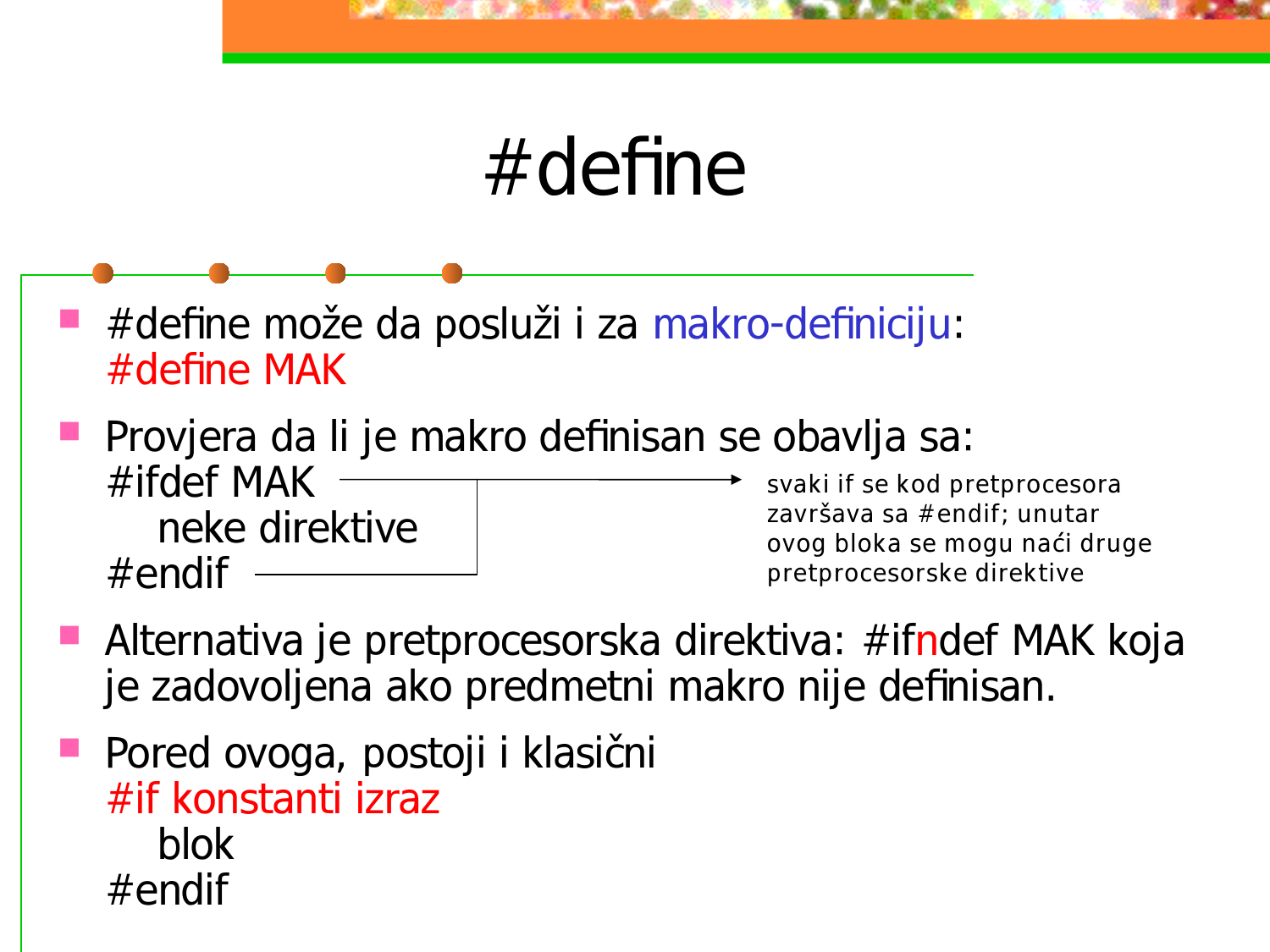

# #define
#define može da posluži i za makro-definiciju:
#define MAK
Provjera da li je makro definisan se obavlja sa:
#ifdef MAK
    neke direktive
#endif
Alternativa je pretprocesorska direktiva: #ifndef MAK koja je zadovoljena ako predmetni makro nije definisan.
Pored ovoga, postoji i klasični
#if konstanti izraz
    blok
#endif
svaki if se kod pretprocesora završava sa #endif; unutar ovog bloka se mogu naći druge pretprocesorske direktive